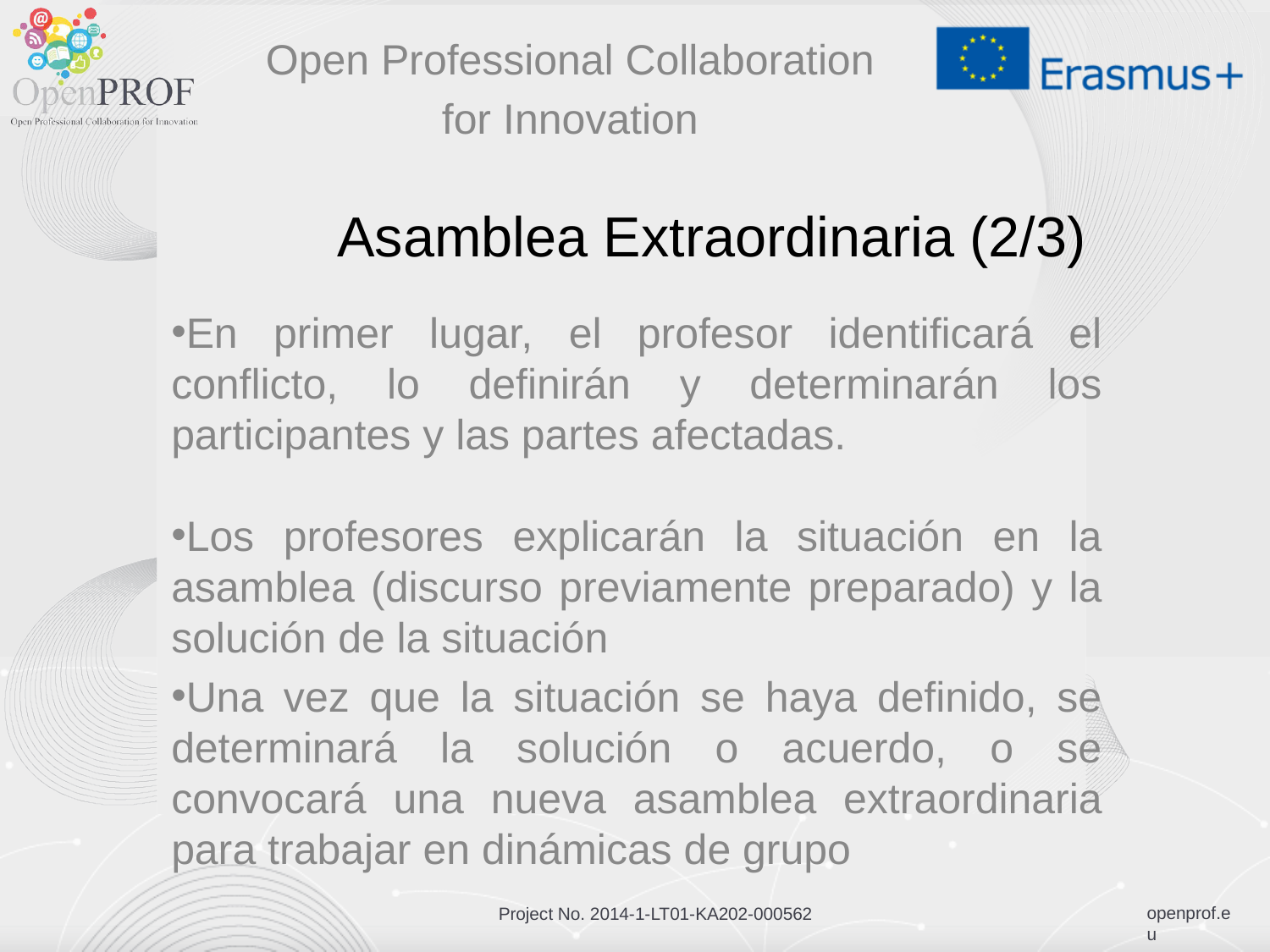

Open Professional Collaboration
for Innovation
# Asamblea Extraordinaria (2/3)
En primer lugar, el profesor identificará el conflicto, lo definirán y determinarán los participantes y las partes afectadas.

Los profesores explicarán la situación en la asamblea (discurso previamente preparado) y la solución de la situación
Una vez que la situación se haya definido, se determinará la solución o acuerdo, o se convocará una nueva asamblea extraordinaria para trabajar en dinámicas de grupo